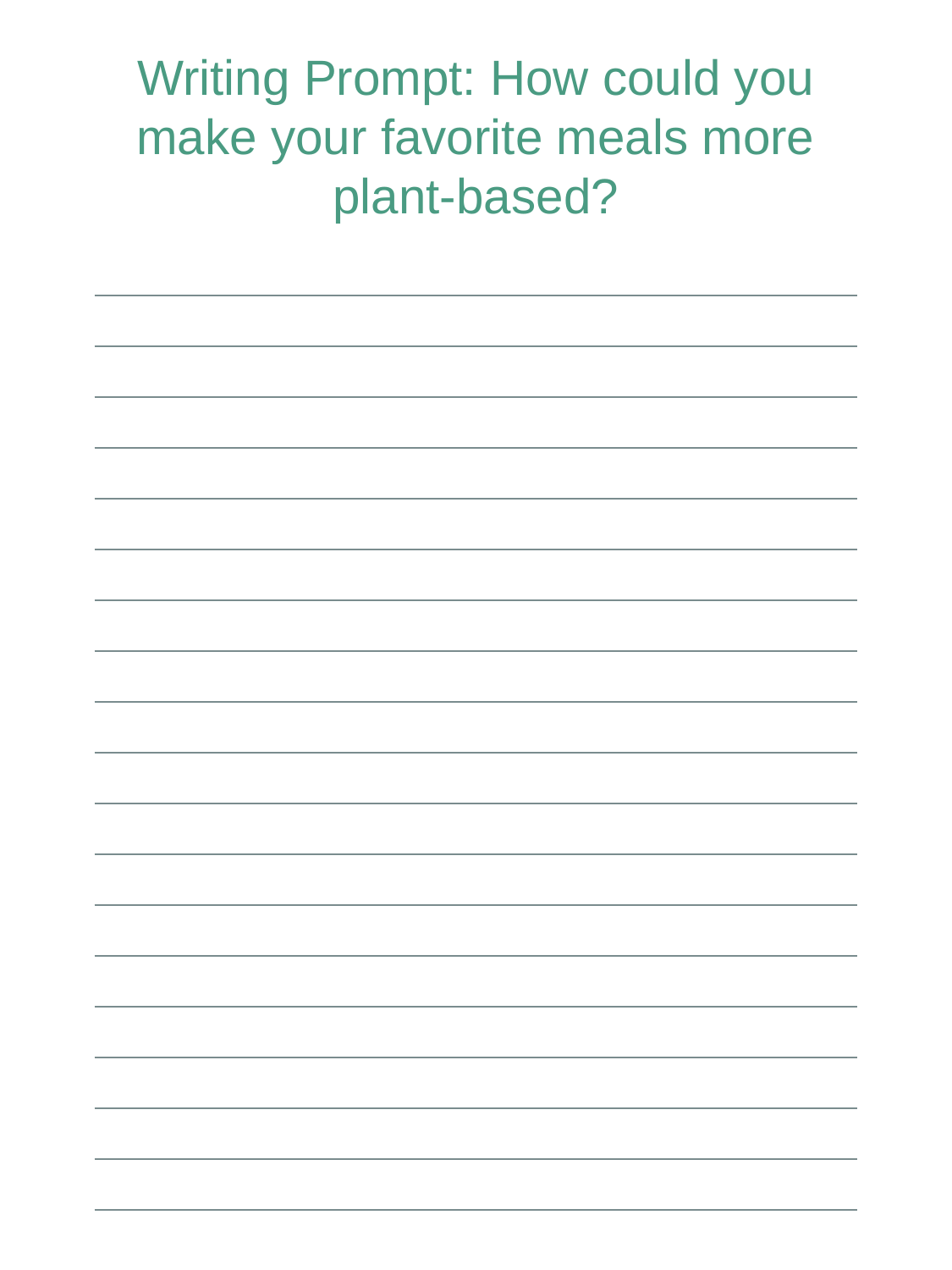

Writing Prompt: How could you make your favorite meals more plant-based?
|  |
| --- |
|  |
|  |
|  |
|  |
|  |
|  |
|  |
|  |
|  |
|  |
|  |
|  |
|  |
|  |
|  |
|  |
|  |